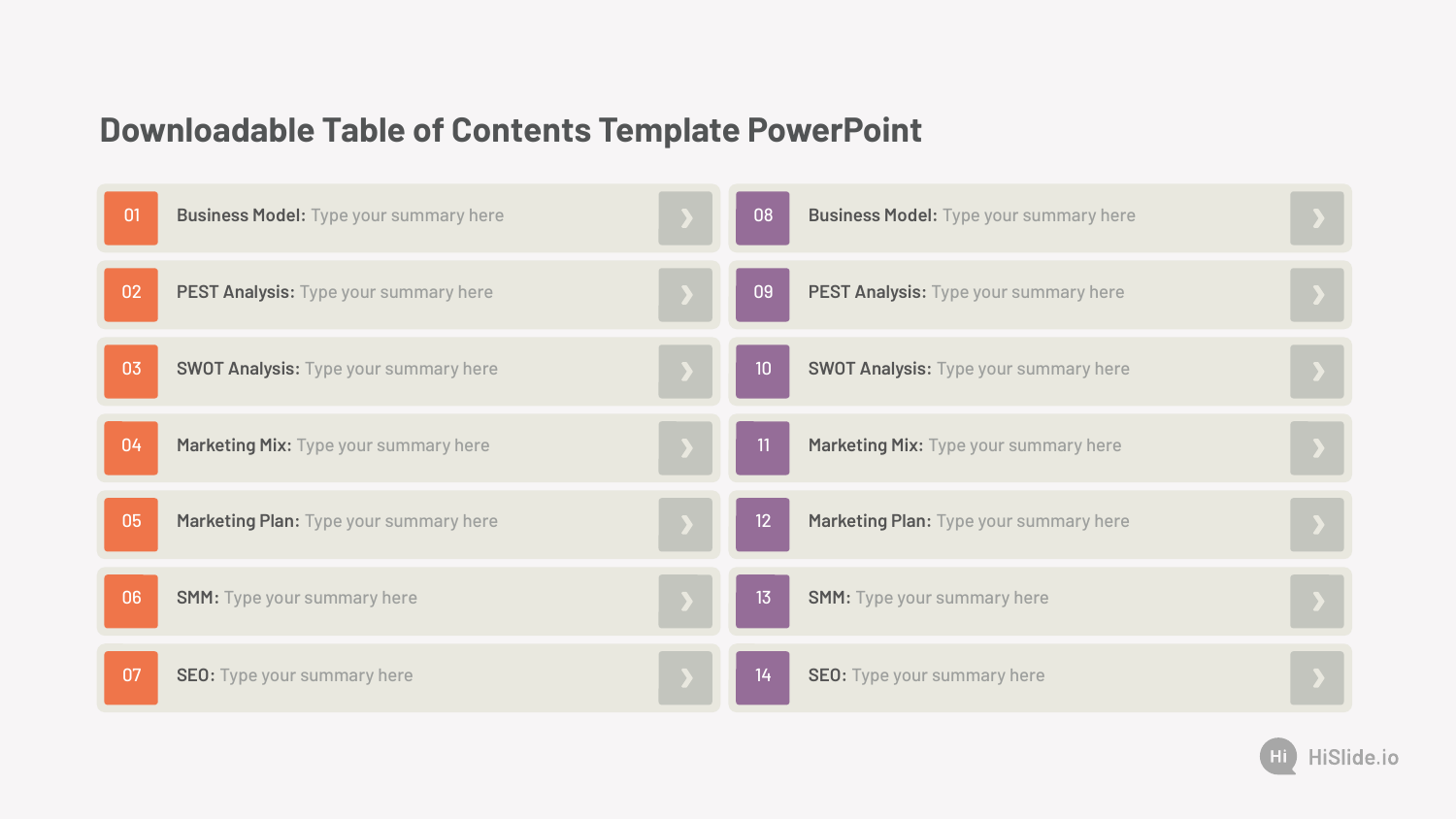

Downloadable Table of Contents Template PowerPoint

01
Business Model: Type your summary here

08
Business Model: Type your summary here

02
PEST Analysis: Type your summary here

09
PEST Analysis: Type your summary here

03
SWOT Analysis: Type your summary here

10
SWOT Analysis: Type your summary here

04
Marketing Mix: Type your summary here

11
Marketing Mix: Type your summary here

05
Marketing Plan: Type your summary here

12
Marketing Plan: Type your summary here

06
SMM: Type your summary here

13
SMM: Type your summary here

07
SEO: Type your summary here

14
SEO: Type your summary here